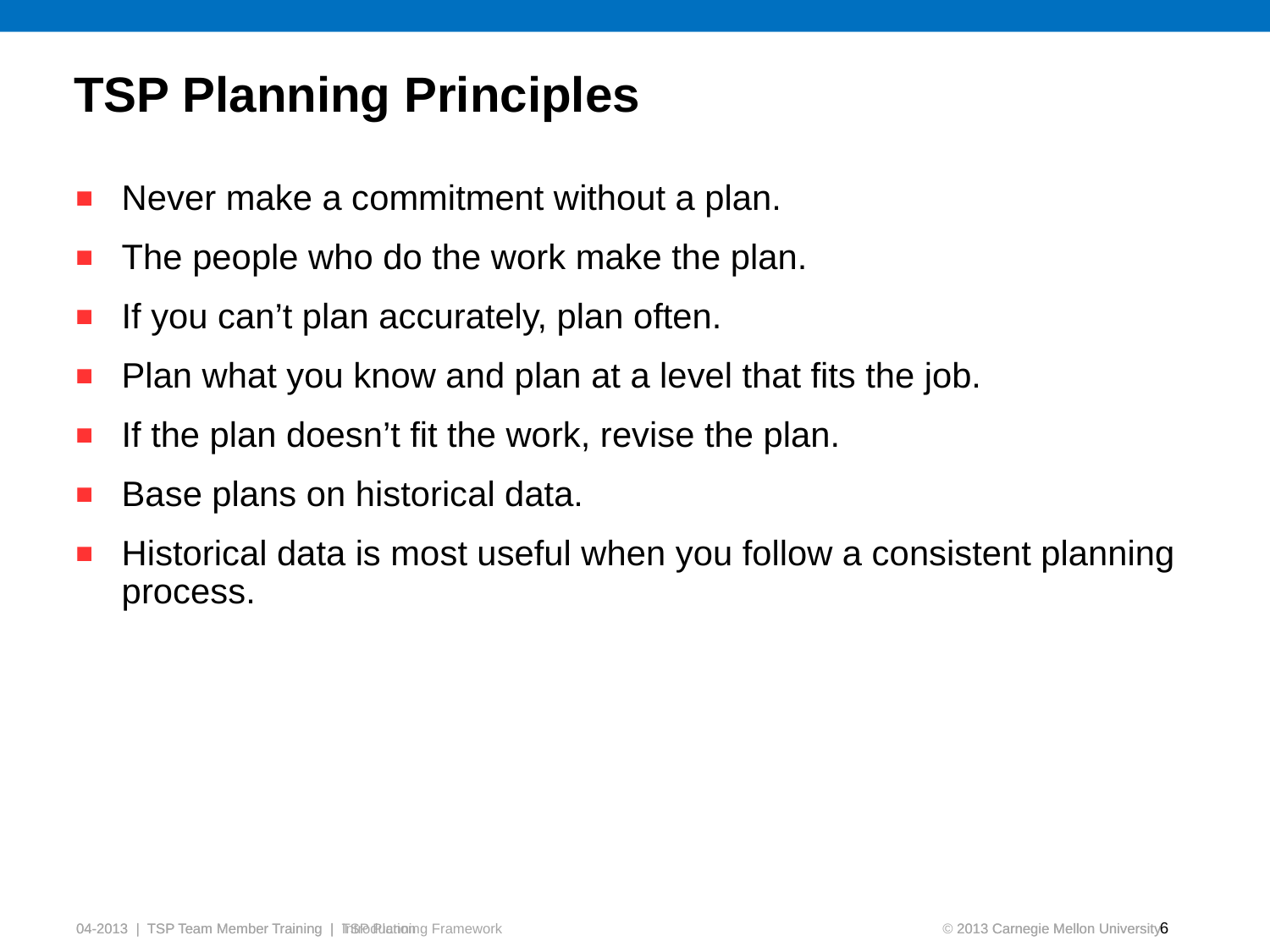

# TSP Planning Principles
Never make a commitment without a plan.
The people who do the work make the plan.
If you can’t plan accurately, plan often.
Plan what you know and plan at a level that fits the job.
If the plan doesn’t fit the work, revise the plan.
Base plans on historical data.
Historical data is most useful when you follow a consistent planning process.